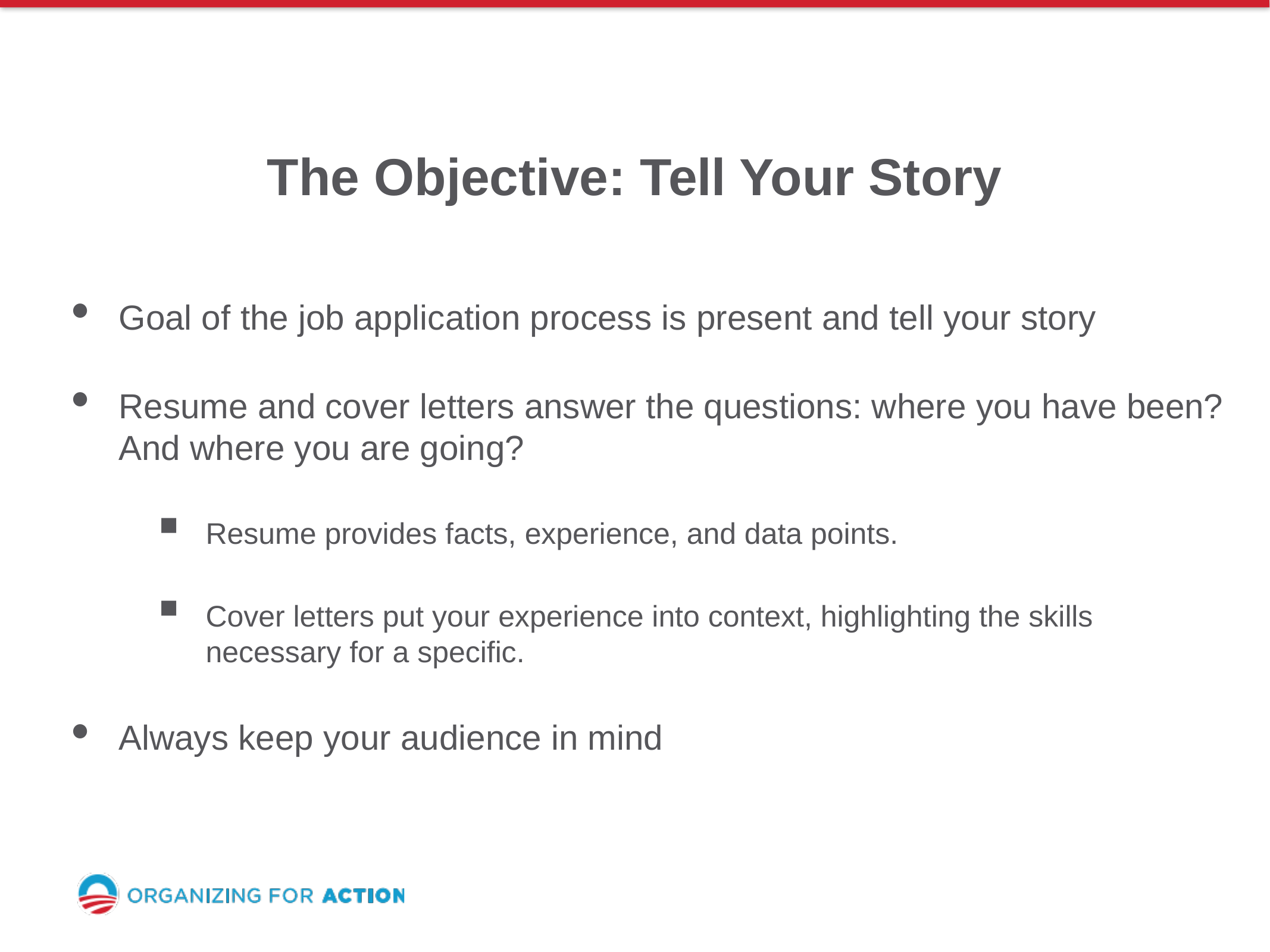

# The Objective: Tell Your Story
Goal of the job application process is present and tell your story
Resume and cover letters answer the questions: where you have been? And where you are going?
Resume provides facts, experience, and data points.
Cover letters put your experience into context, highlighting the skills necessary for a specific.
Always keep your audience in mind